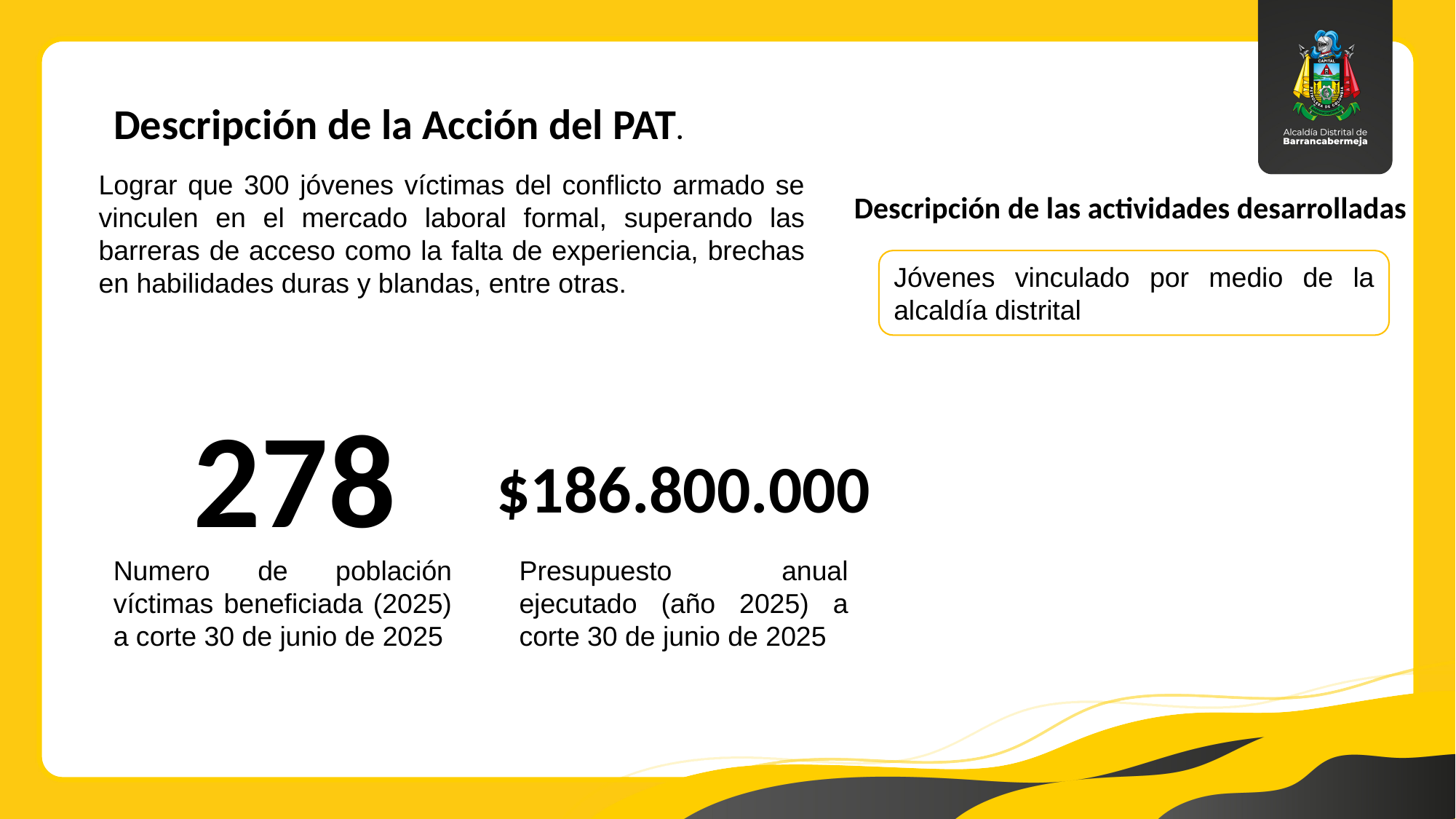

Descripción de la Acción del PAT.
Lograr que 300 jóvenes víctimas del conflicto armado se vinculen en el mercado laboral formal, superando las barreras de acceso como la falta de experiencia, brechas en habilidades duras y blandas, entre otras.
Descripción de las actividades desarrolladas
Jóvenes vinculado por medio de la alcaldía distrital
278
$186.800.000
Numero de población víctimas beneficiada (2025) a corte 30 de junio de 2025
Presupuesto anual ejecutado (año 2025) a corte 30 de junio de 2025